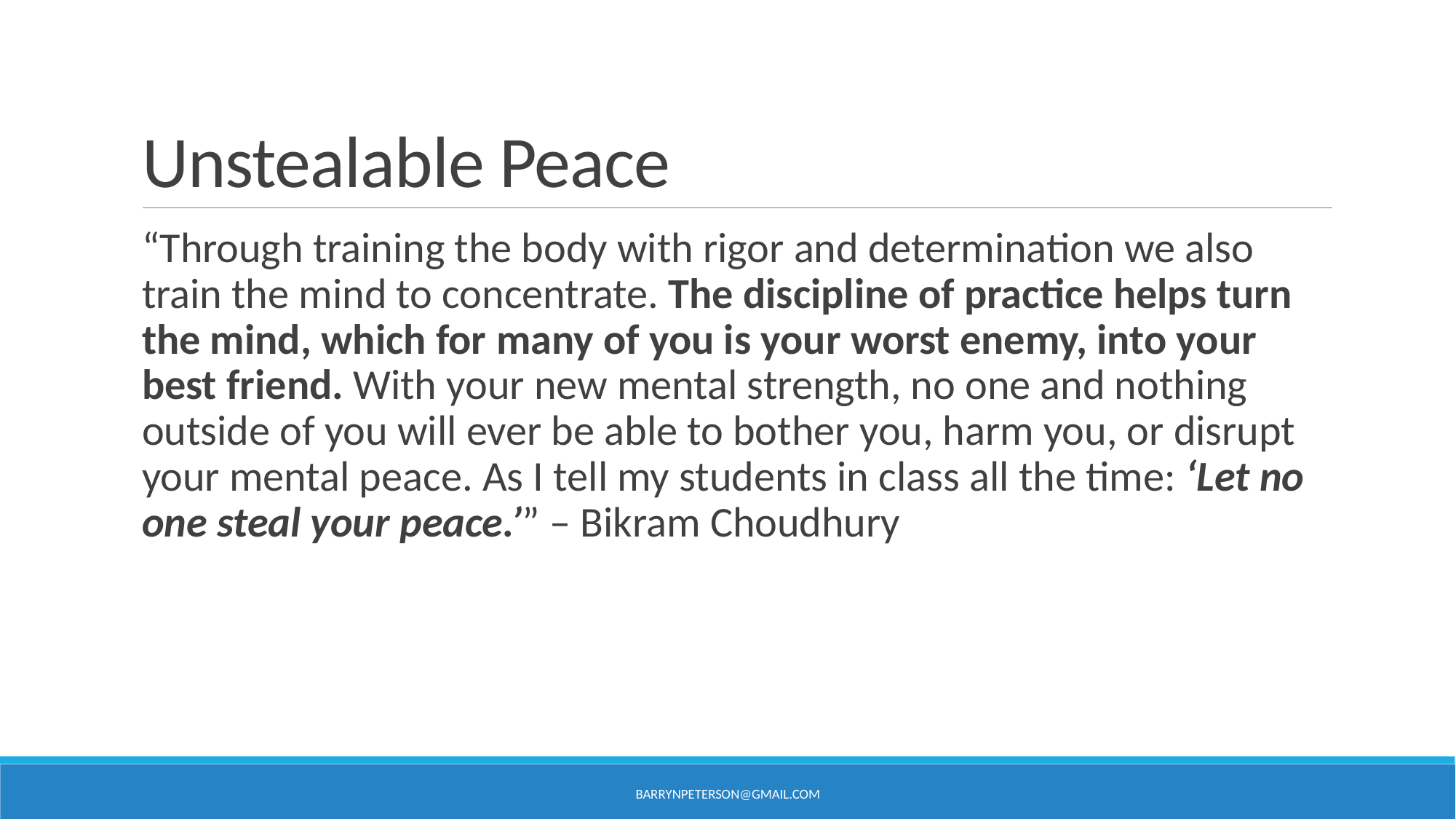

# Unstealable Peace
“Through training the body with rigor and determination we also train the mind to concentrate. The discipline of practice helps turn the mind, which for many of you is your worst enemy, into your best friend. With your new mental strength, no one and nothing outside of you will ever be able to bother you, harm you, or disrupt your mental peace. As I tell my students in class all the time: ‘Let no one steal your peace.’” – Bikram Choudhury
barrynpeterson@gmail.com